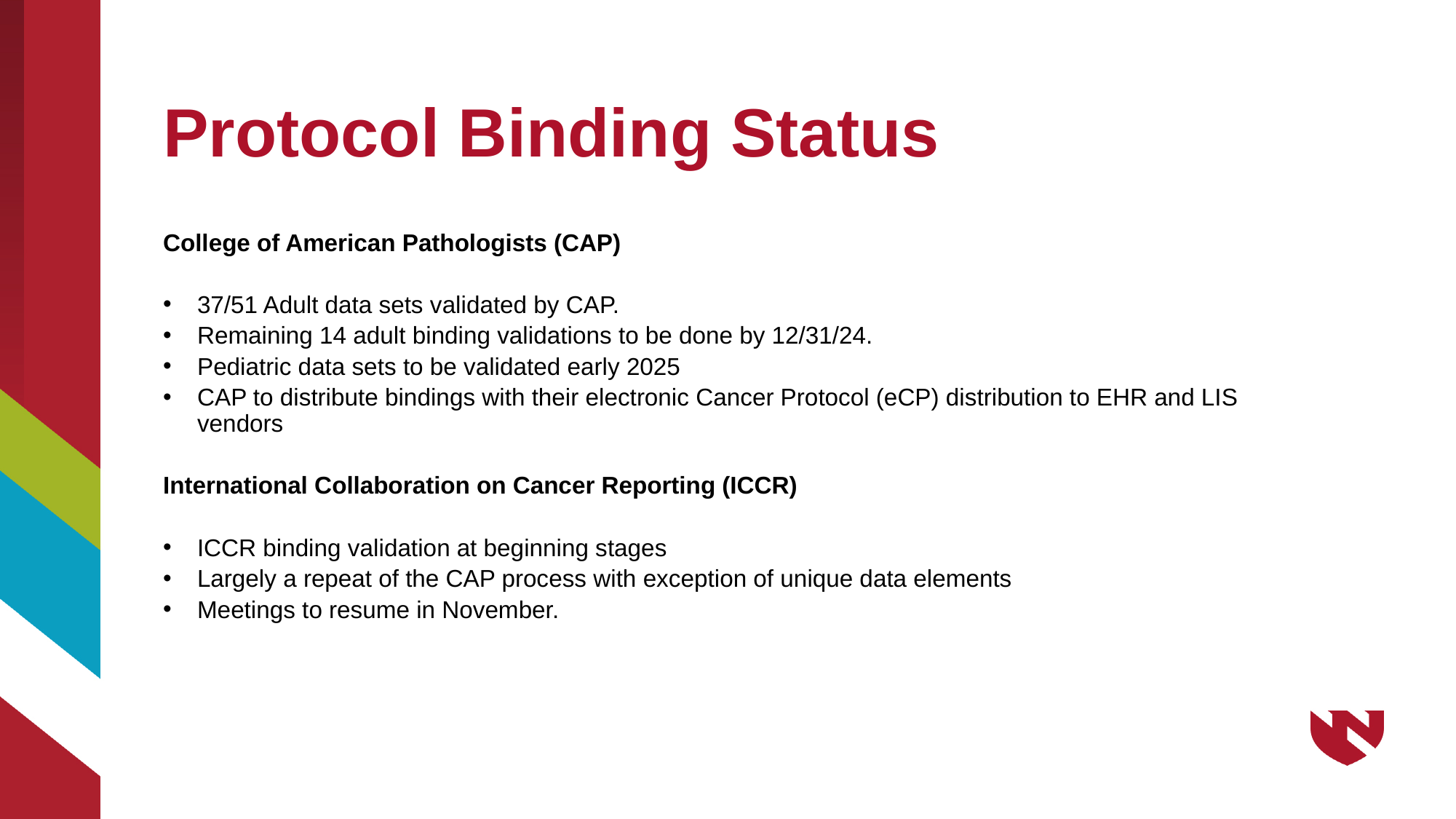

# Protocol Binding Status
College of American Pathologists (CAP)

37/51 Adult data sets validated by CAP.
Remaining 14 adult binding validations to be done by 12/31/24.
Pediatric data sets to be validated early 2025
CAP to distribute bindings with their electronic Cancer Protocol (eCP) distribution to EHR and LIS vendors

International Collaboration on Cancer Reporting (ICCR)

ICCR binding validation at beginning stages
Largely a repeat of the CAP process with exception of unique data elements
Meetings to resume in November.